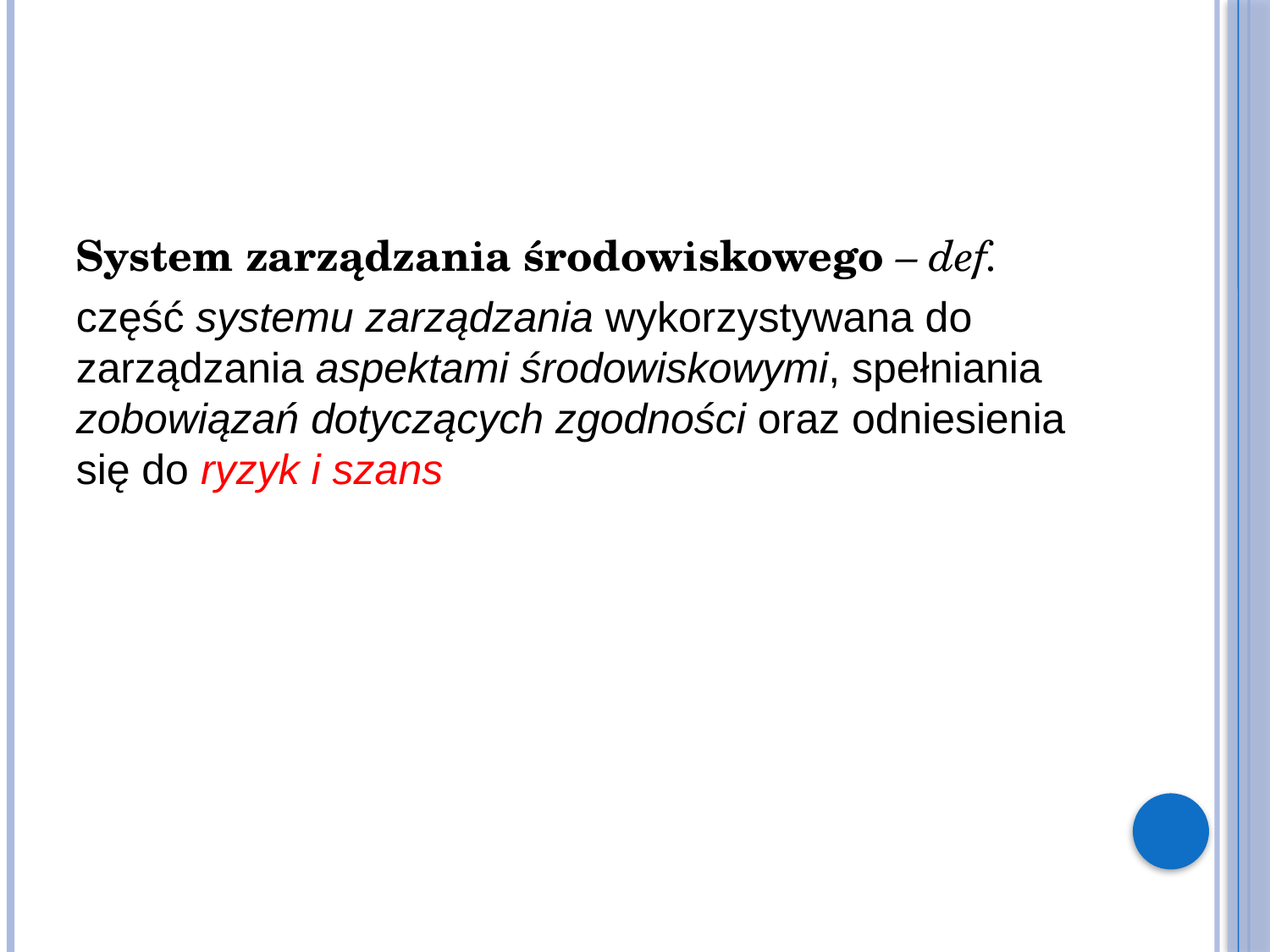

#
System zarządzania środowiskowego – def.
część systemu zarządzania wykorzystywana do zarządzania aspektami środowiskowymi, spełniania zobowiązań dotyczących zgodności oraz odniesienia się do ryzyk i szans